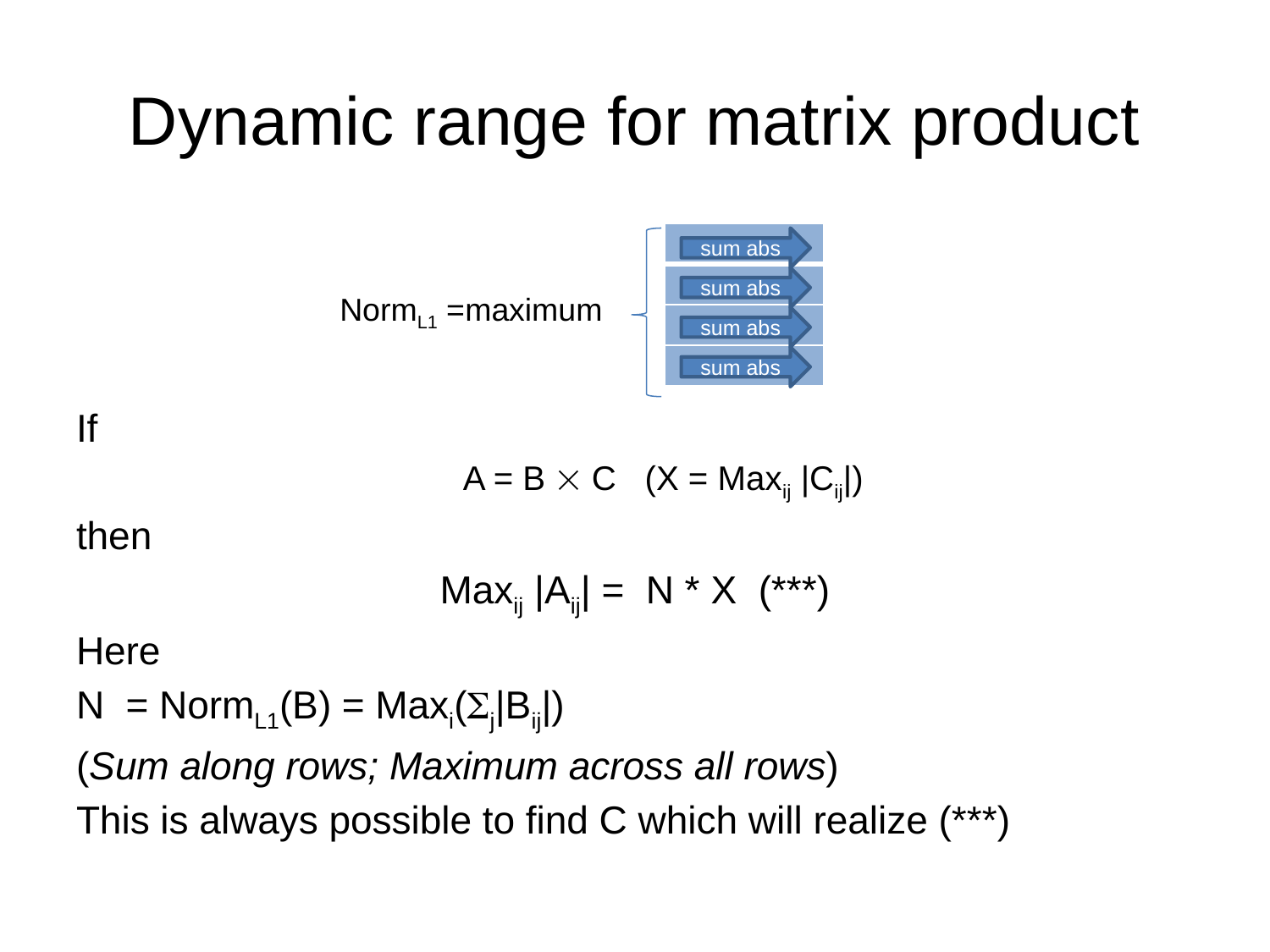

# Dynamic range for matrix product
|  |
| --- |
|  |
|  |
|  |

sum abs
sum abs
NormL1 =maximum
sum abs
sum abs
If
A = B × C   (X = Maxij |Cij|)
then
Maxij |Aij| =  N * X  (***)
Here
N  = NormL1(B) = Maxi(Σj|Bij|)
(Sum along rows; Maximum across all rows)
This is always possible to find C which will realize (***)